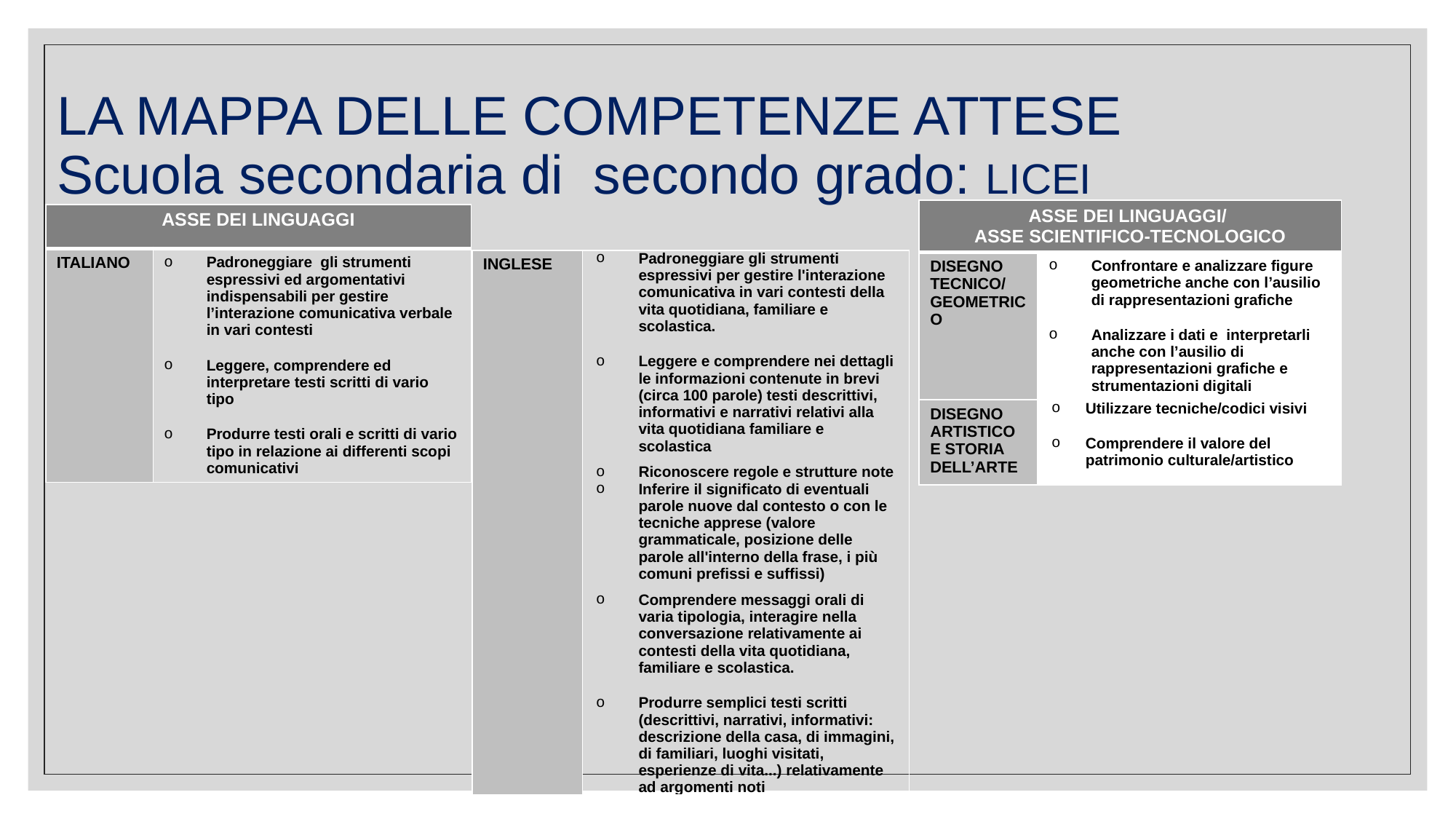

# LA MAPPA DELLE COMPETENZE ATTESE Scuola secondaria di  secondo grado: LICEI
| ASSE DEI LINGUAGGI/ ASSE SCIENTIFICO-TECNOLOGICO |  |
| --- | --- |
| DISEGNO TECNICO/ GEOMETRICO | Confrontare e analizzare figure geometriche anche con l’ausilio di rappresentazioni grafiche Analizzare i dati e interpretarli anche con l’ausilio di rappresentazioni grafiche e strumentazioni digitali |
| DISEGNO ARTISTICO E STORIA DELL’ARTE | Utilizzare tecniche/codici visivi Comprendere il valore del patrimonio culturale/artistico |
| ASSE DEI LINGUAGGI |  |
| --- | --- |
| ITALIANO | Padroneggiare gli strumenti espressivi ed argomentativi indispensabili per gestire l’interazione comunicativa verbale in vari contesti Leggere, comprendere ed interpretare testi scritti di vario tipo Produrre testi orali e scritti di vario tipo in relazione ai differenti scopi comunicativi |
| INGLESE | Padroneggiare gli strumenti espressivi per gestire l'interazione comunicativa in vari contesti della vita quotidiana, familiare e scolastica. Leggere e comprendere nei dettagli le informazioni contenute in brevi (circa 100 parole) testi descrittivi, informativi e narrativi relativi alla vita quotidiana familiare e scolastica Riconoscere regole e strutture note Inferire il significato di eventuali parole nuove dal contesto o con le tecniche apprese (valore grammaticale, posizione delle parole all'interno della frase, i più comuni prefissi e suffissi) Comprendere messaggi orali di varia tipologia, interagire nella conversazione relativamente ai contesti della vita quotidiana, familiare e scolastica. Produrre semplici testi scritti (descrittivi, narrativi, informativi: descrizione della casa, di immagini, di familiari, luoghi visitati, esperienze di vita...) relativamente ad argomenti noti |
| --- | --- |